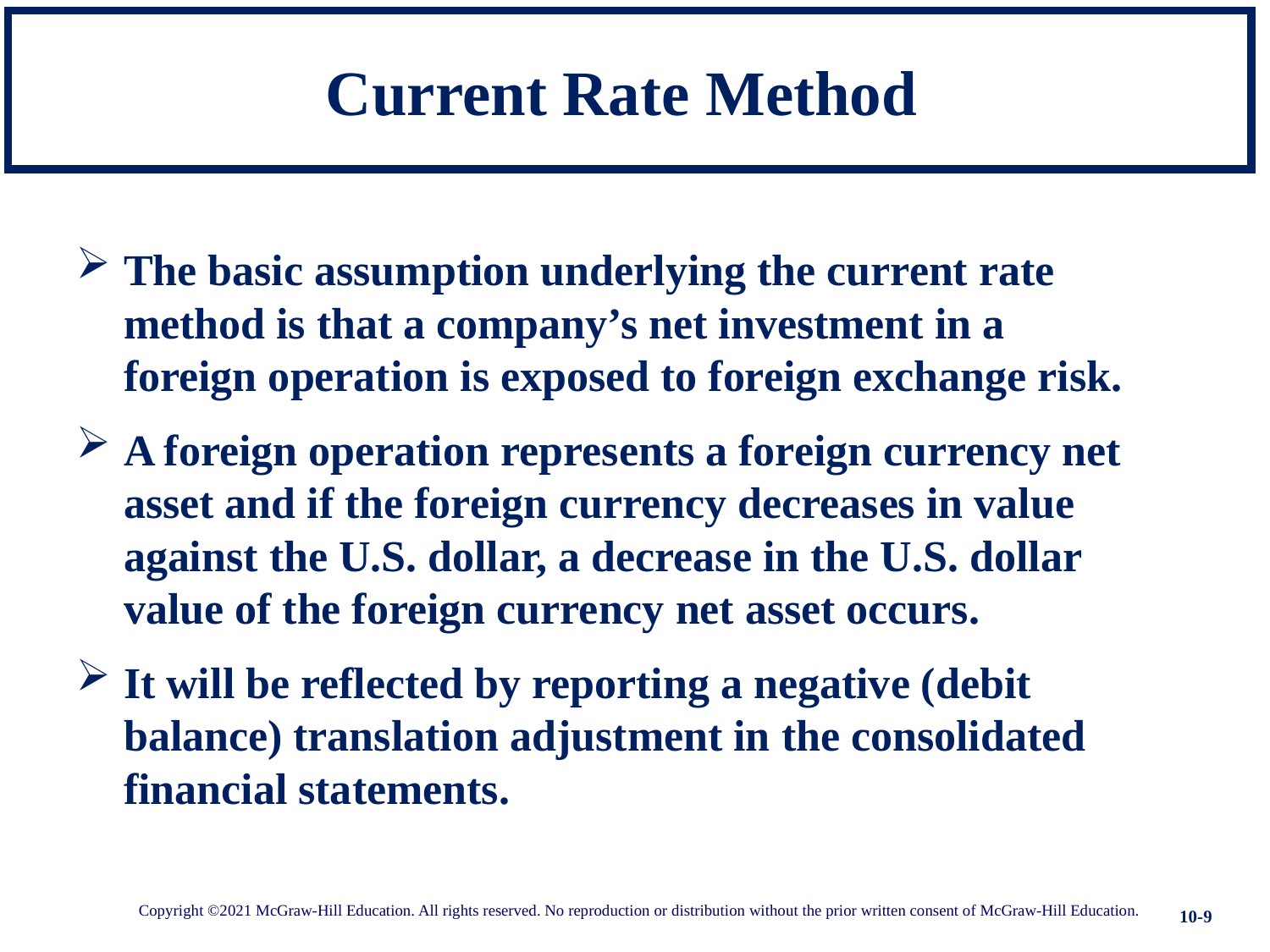

# Current Rate Method
The basic assumption underlying the current rate method is that a company’s net investment in a foreign operation is exposed to foreign exchange risk.
A foreign operation represents a foreign currency net asset and if the foreign currency decreases in value against the U.S. dollar, a decrease in the U.S. dollar value of the foreign currency net asset occurs.
It will be reflected by reporting a negative (debit balance) translation adjustment in the consolidated financial statements.
10-9
Copyright ©2021 McGraw-Hill Education. All rights reserved. No reproduction or distribution without the prior written consent of McGraw-Hill Education.